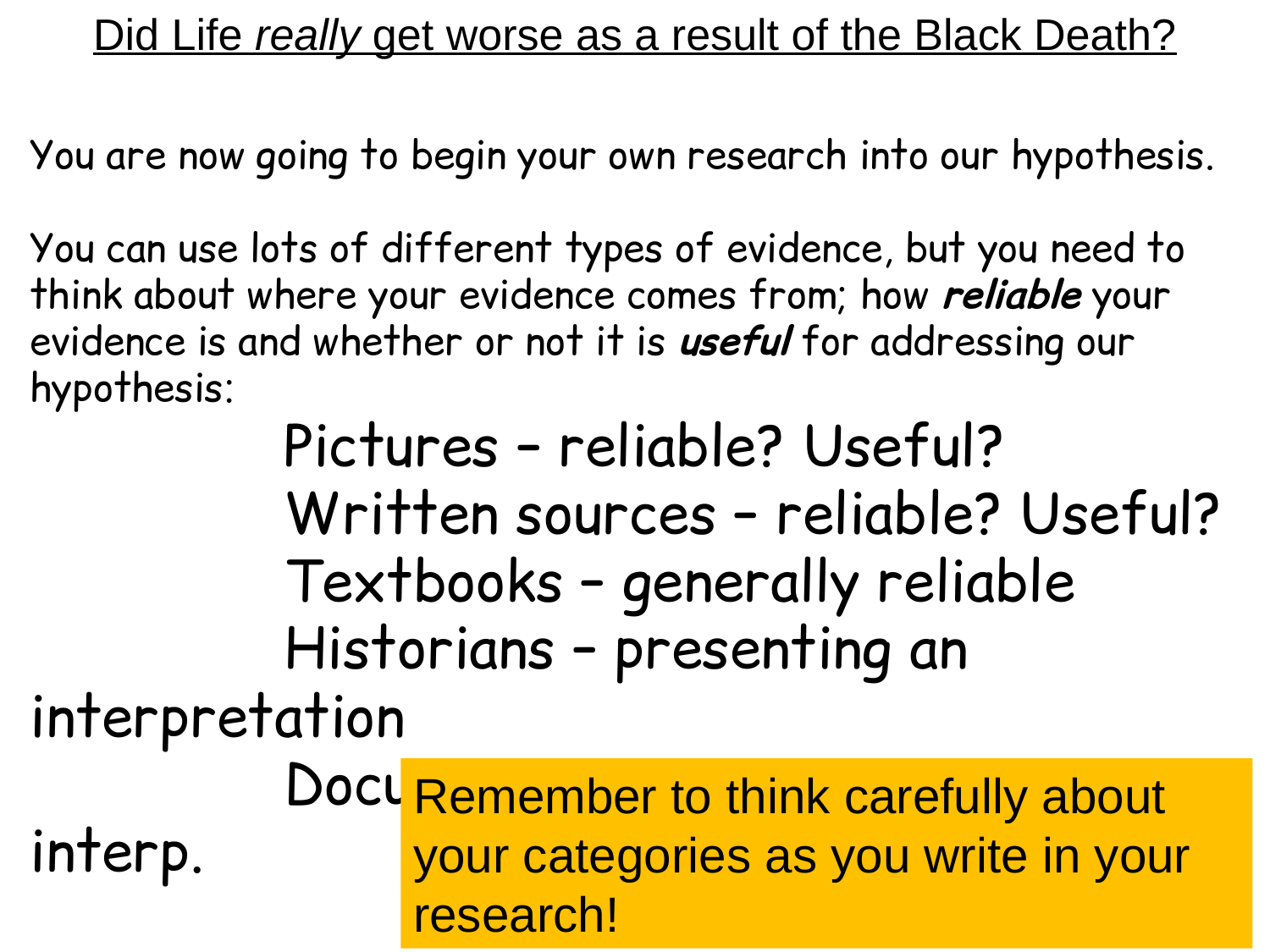

Did Life really get worse as a result of the Black Death?
You are now going to begin your own research into our hypothesis.

You can use lots of different types of evidence, but you need to think about where your evidence comes from; how reliable your evidence is and whether or not it is useful for addressing our hypothesis:
		Pictures – reliable? Useful?
		Written sources – reliable? Useful?
		Textbooks – generally reliable
		Historians – presenting an interpretation
		Documentaries – presenting an interp.
Remember to think carefully about your categories as you write in your research!